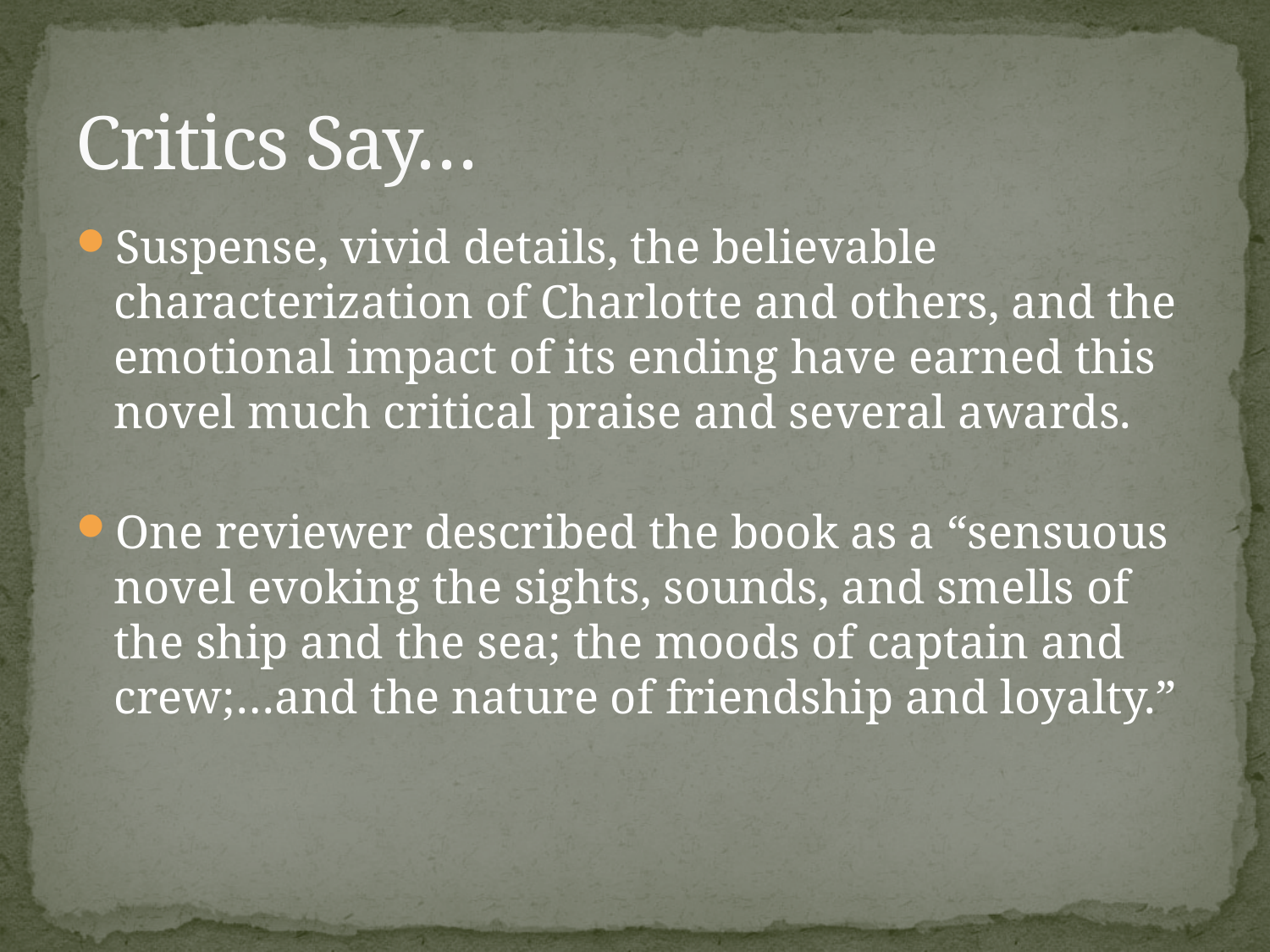

# Critics Say…
Suspense, vivid details, the believable characterization of Charlotte and others, and the emotional impact of its ending have earned this novel much critical praise and several awards.
One reviewer described the book as a “sensuous novel evoking the sights, sounds, and smells of the ship and the sea; the moods of captain and crew;…and the nature of friendship and loyalty.”